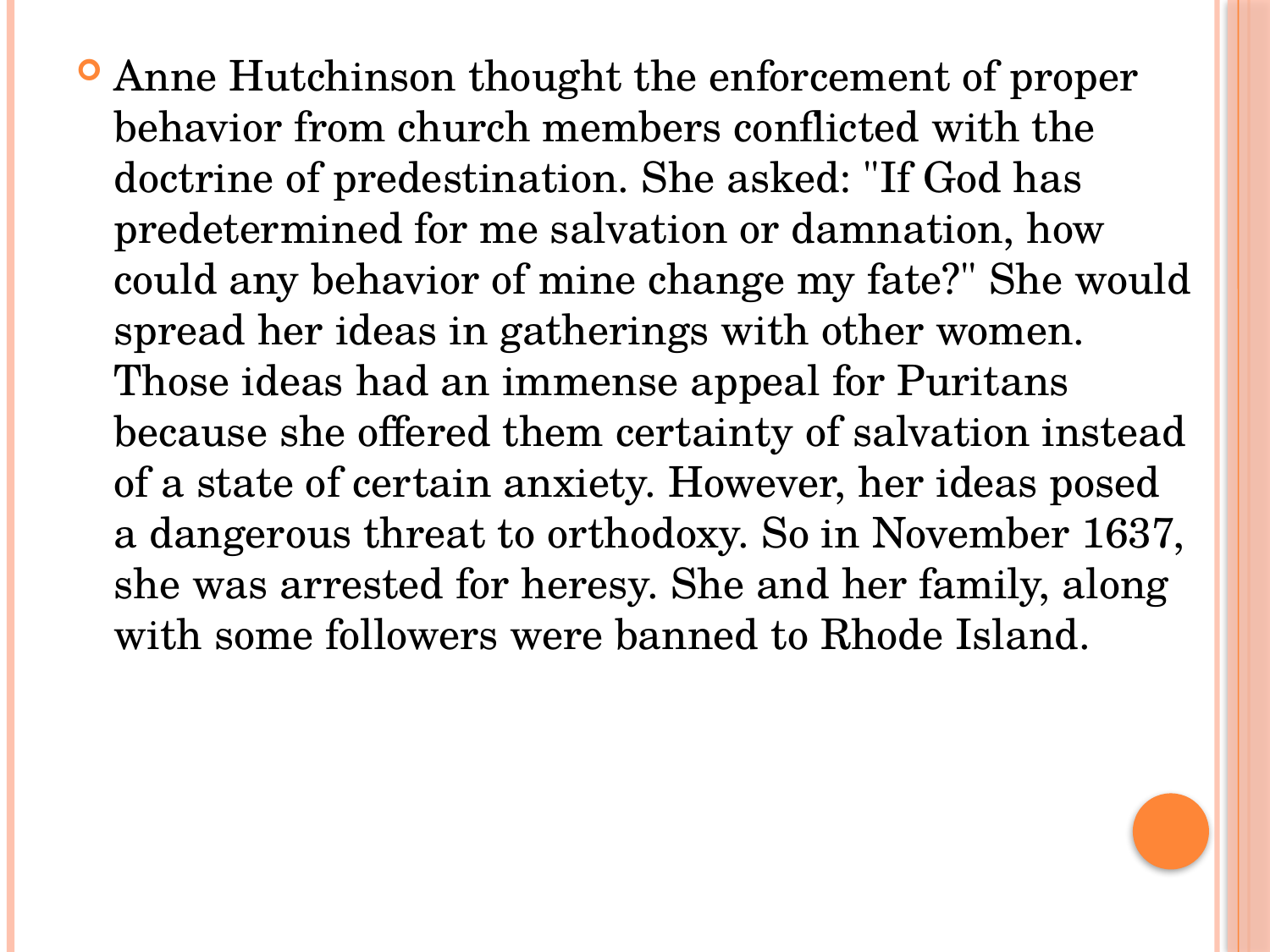

Anne Hutchinson thought the enforcement of proper behavior from church members conflicted with the doctrine of predestination. She asked: "If God has predetermined for me salvation or damnation, how could any behavior of mine change my fate?" She would spread her ideas in gatherings with other women. Those ideas had an immense appeal for Puritans because she offered them certainty of salvation instead of a state of certain anxiety. However, her ideas posed a dangerous threat to orthodoxy. So in November 1637, she was arrested for heresy. She and her family, along with some followers were banned to Rhode Island.